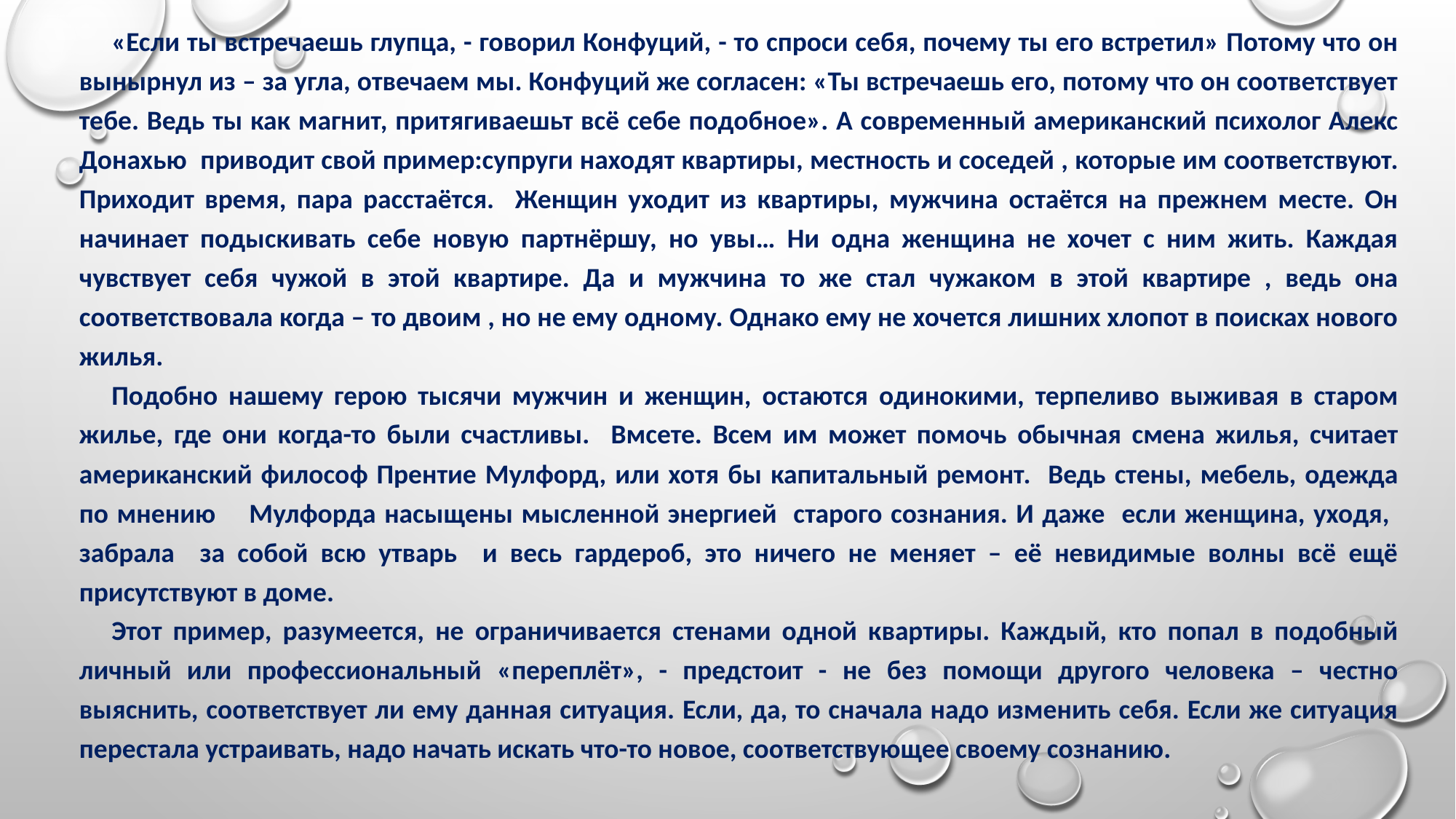

«Если ты встречаешь глупца, - говорил Конфуций, - то спроси себя, почему ты его встретил» Потому что он вынырнул из – за угла, отвечаем мы. Конфуций же согласен: «Ты встречаешь его, потому что он соответствует тебе. Ведь ты как магнит, притягиваешьт всё себе подобное». А современный американский психолог Алекс Донахью  приводит свой пример:супруги находят квартиры, местность и соседей , которые им соответствуют. Приходит время, пара расстаётся.  Женщин уходит из квартиры, мужчина остаётся на прежнем месте. Он начинает подыскивать себе новую партнёршу, но увы… Ни одна женщина не хочет с ним жить. Каждая чувствует себя чужой в этой квартире. Да и мужчина то же стал чужаком в этой квартире , ведь она соответствовала когда – то двоим , но не ему одному. Однако ему не хочется лишних хлопот в поисках нового жилья.
Подобно нашему герою тысячи мужчин и женщин, остаются одинокими, терпеливо выживая в старом жилье, где они когда-то были счастливы.  Вмсете. Всем им может помочь обычная смена жилья, считает американский философ Прентие Мулфорд, или хотя бы капитальный ремонт.  Ведь стены, мебель, одежда по мнению    Мулфорда насыщены мысленной энергией  старого сознания. И даже  если женщина, уходя,  забрала  за собой всю утварь  и весь гардероб, это ничего не меняет – её невидимые волны всё ещё присутствуют в доме.
Этот пример, разумеется, не ограничивается стенами одной квартиры. Каждый, кто попал в подобный личный или профессиональный «переплёт», - предстоит - не без помощи другого человека – честно выяснить, соответствует ли ему данная ситуация. Если, да, то сначала надо изменить себя. Если же ситуация перестала устраивать, надо начать искать что-то новое, соответствующее своему сознанию.